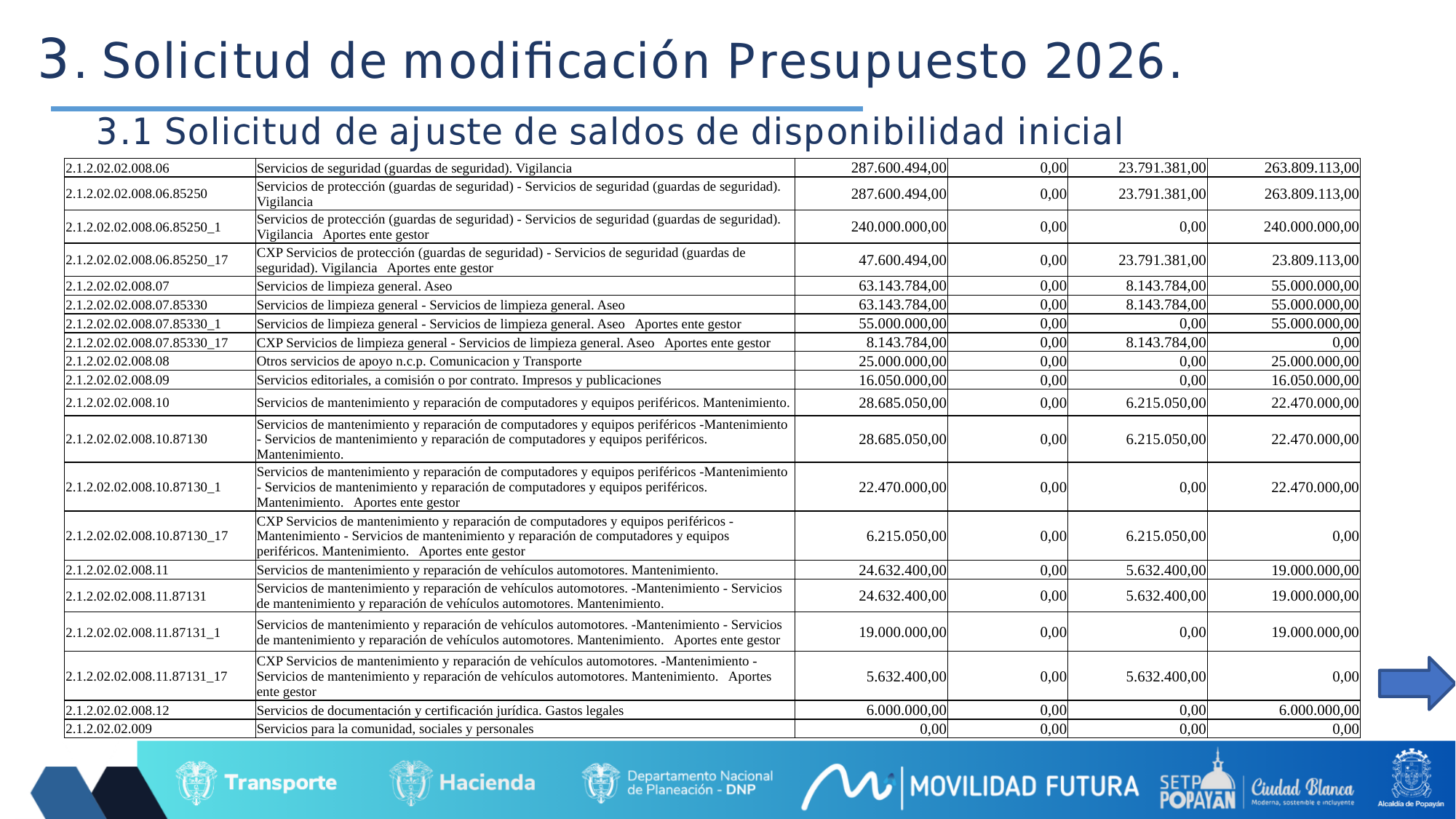

# 3. Solicitud de modificación Presupuesto 2026.
3.1 Solicitud de ajuste de saldos de disponibilidad inicial
| 2.1.2.02.02.008.06 | Servicios de seguridad (guardas de seguridad). Vigilancia | 287.600.494,00 | 0,00 | 23.791.381,00 | 263.809.113,00 |
| --- | --- | --- | --- | --- | --- |
| 2.1.2.02.02.008.06.85250 | Servicios de protección (guardas de seguridad) - Servicios de seguridad (guardas de seguridad). Vigilancia | 287.600.494,00 | 0,00 | 23.791.381,00 | 263.809.113,00 |
| 2.1.2.02.02.008.06.85250\_1 | Servicios de protección (guardas de seguridad) - Servicios de seguridad (guardas de seguridad). Vigilancia Aportes ente gestor | 240.000.000,00 | 0,00 | 0,00 | 240.000.000,00 |
| 2.1.2.02.02.008.06.85250\_17 | CXP Servicios de protección (guardas de seguridad) - Servicios de seguridad (guardas de seguridad). Vigilancia Aportes ente gestor | 47.600.494,00 | 0,00 | 23.791.381,00 | 23.809.113,00 |
| 2.1.2.02.02.008.07 | Servicios de limpieza general. Aseo | 63.143.784,00 | 0,00 | 8.143.784,00 | 55.000.000,00 |
| 2.1.2.02.02.008.07.85330 | Servicios de limpieza general - Servicios de limpieza general. Aseo | 63.143.784,00 | 0,00 | 8.143.784,00 | 55.000.000,00 |
| 2.1.2.02.02.008.07.85330\_1 | Servicios de limpieza general - Servicios de limpieza general. Aseo Aportes ente gestor | 55.000.000,00 | 0,00 | 0,00 | 55.000.000,00 |
| 2.1.2.02.02.008.07.85330\_17 | CXP Servicios de limpieza general - Servicios de limpieza general. Aseo Aportes ente gestor | 8.143.784,00 | 0,00 | 8.143.784,00 | 0,00 |
| 2.1.2.02.02.008.08 | Otros servicios de apoyo n.c.p. Comunicacion y Transporte | 25.000.000,00 | 0,00 | 0,00 | 25.000.000,00 |
| 2.1.2.02.02.008.09 | Servicios editoriales, a comisión o por contrato. Impresos y publicaciones | 16.050.000,00 | 0,00 | 0,00 | 16.050.000,00 |
| 2.1.2.02.02.008.10 | Servicios de mantenimiento y reparación de computadores y equipos periféricos. Mantenimiento. | 28.685.050,00 | 0,00 | 6.215.050,00 | 22.470.000,00 |
| 2.1.2.02.02.008.10.87130 | Servicios de mantenimiento y reparación de computadores y equipos periféricos -Mantenimiento - Servicios de mantenimiento y reparación de computadores y equipos periféricos. Mantenimiento. | 28.685.050,00 | 0,00 | 6.215.050,00 | 22.470.000,00 |
| 2.1.2.02.02.008.10.87130\_1 | Servicios de mantenimiento y reparación de computadores y equipos periféricos -Mantenimiento - Servicios de mantenimiento y reparación de computadores y equipos periféricos. Mantenimiento. Aportes ente gestor | 22.470.000,00 | 0,00 | 0,00 | 22.470.000,00 |
| 2.1.2.02.02.008.10.87130\_17 | CXP Servicios de mantenimiento y reparación de computadores y equipos periféricos -Mantenimiento - Servicios de mantenimiento y reparación de computadores y equipos periféricos. Mantenimiento. Aportes ente gestor | 6.215.050,00 | 0,00 | 6.215.050,00 | 0,00 |
| 2.1.2.02.02.008.11 | Servicios de mantenimiento y reparación de vehículos automotores. Mantenimiento. | 24.632.400,00 | 0,00 | 5.632.400,00 | 19.000.000,00 |
| 2.1.2.02.02.008.11.87131 | Servicios de mantenimiento y reparación de vehículos automotores. -Mantenimiento - Servicios de mantenimiento y reparación de vehículos automotores. Mantenimiento. | 24.632.400,00 | 0,00 | 5.632.400,00 | 19.000.000,00 |
| 2.1.2.02.02.008.11.87131\_1 | Servicios de mantenimiento y reparación de vehículos automotores. -Mantenimiento - Servicios de mantenimiento y reparación de vehículos automotores. Mantenimiento. Aportes ente gestor | 19.000.000,00 | 0,00 | 0,00 | 19.000.000,00 |
| 2.1.2.02.02.008.11.87131\_17 | CXP Servicios de mantenimiento y reparación de vehículos automotores. -Mantenimiento - Servicios de mantenimiento y reparación de vehículos automotores. Mantenimiento. Aportes ente gestor | 5.632.400,00 | 0,00 | 5.632.400,00 | 0,00 |
| 2.1.2.02.02.008.12 | Servicios de documentación y certificación jurídica. Gastos legales | 6.000.000,00 | 0,00 | 0,00 | 6.000.000,00 |
| 2.1.2.02.02.009 | Servicios para la comunidad, sociales y personales | 0,00 | 0,00 | 0,00 | 0,00 |